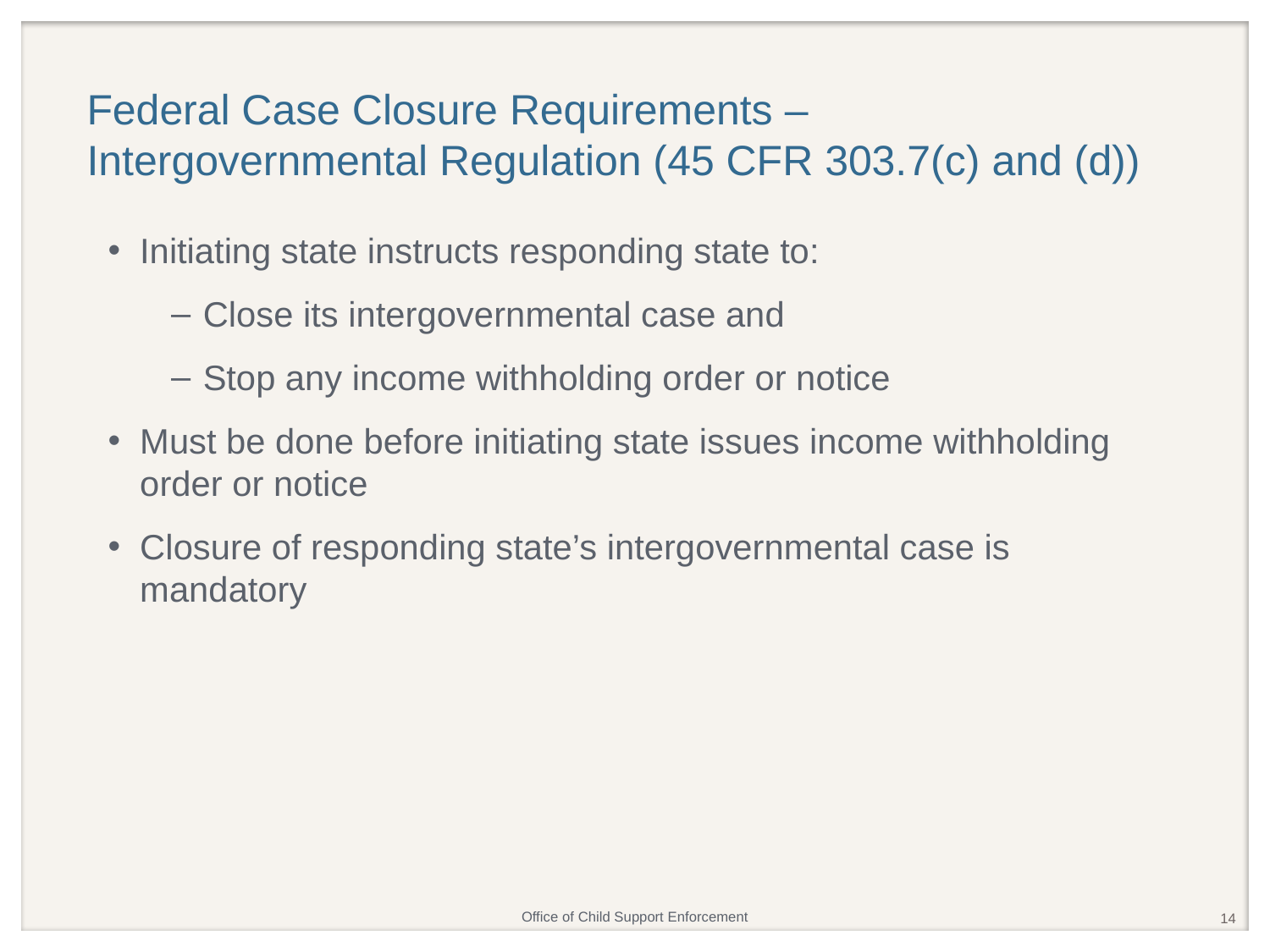

# Federal Case Closure Requirements – Intergovernmental Regulation (45 CFR 303.7(c) and (d))
Initiating state instructs responding state to:
Close its intergovernmental case and
Stop any income withholding order or notice
Must be done before initiating state issues income withholding order or notice
Closure of responding state’s intergovernmental case is mandatory
14